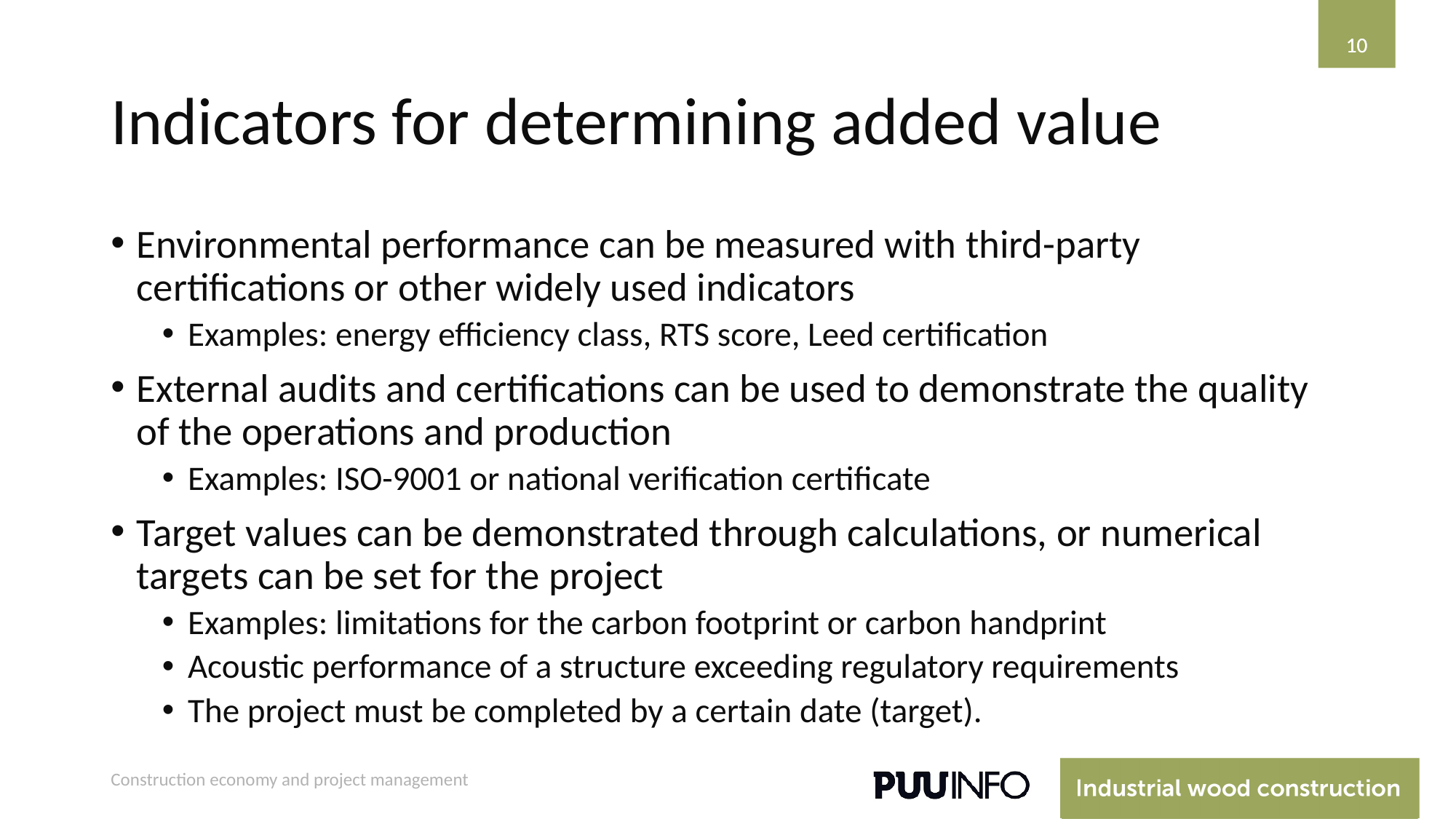

10
10
# Indicators for determining added value
Environmental performance can be measured with third-party certifications or other widely used indicators
Examples: energy efficiency class, RTS score, Leed certification
External audits and certifications can be used to demonstrate the quality of the operations and production
Examples: ISO-9001 or national verification certificate
Target values can be demonstrated through calculations, or numerical targets can be set for the project
Examples: limitations for the carbon footprint or carbon handprint
Acoustic performance of a structure exceeding regulatory requirements
The project must be completed by a certain date (target).
Construction economy and project management